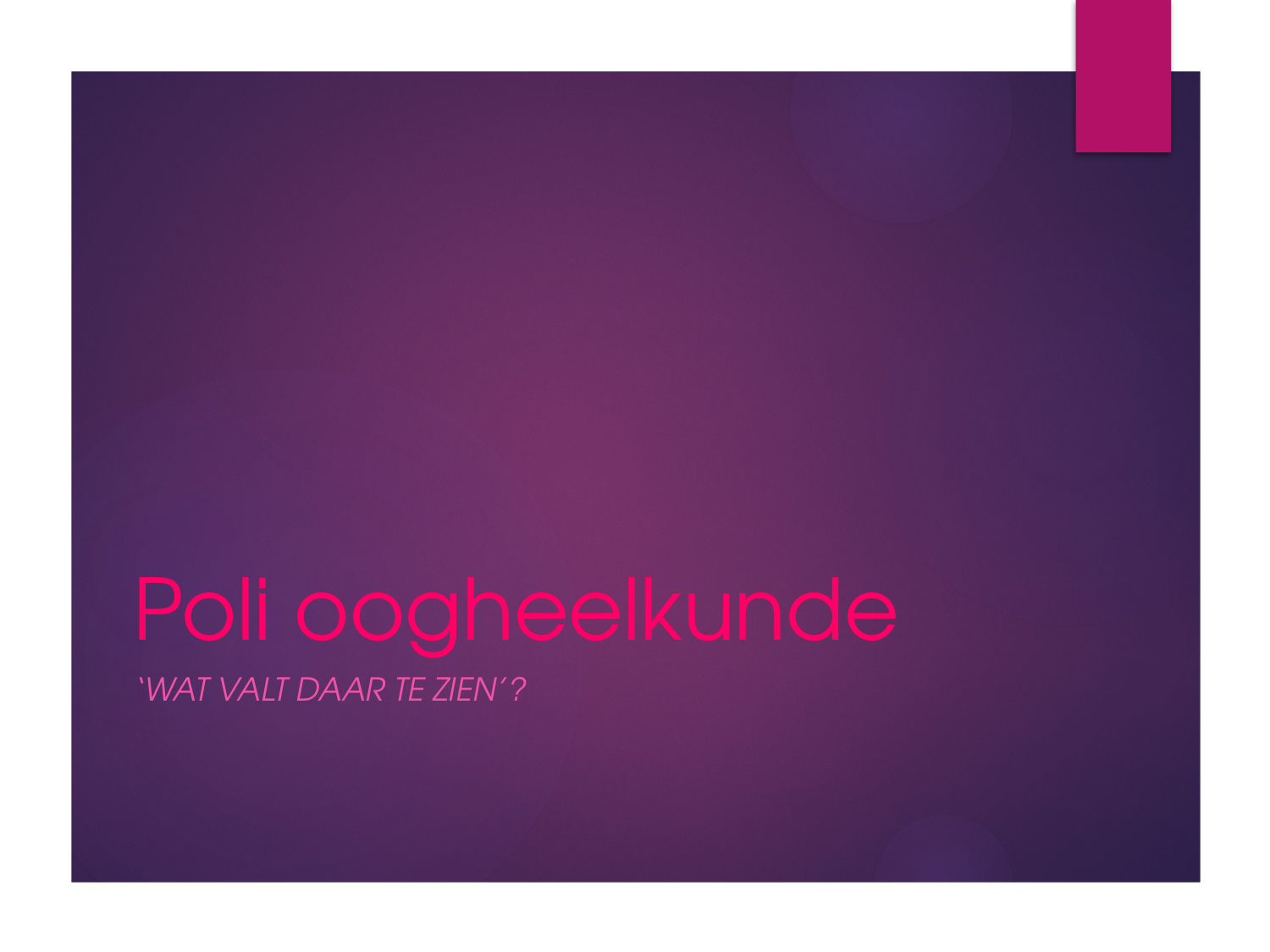

# Poli oogheelkunde
‘Wat valt daar te zien’?